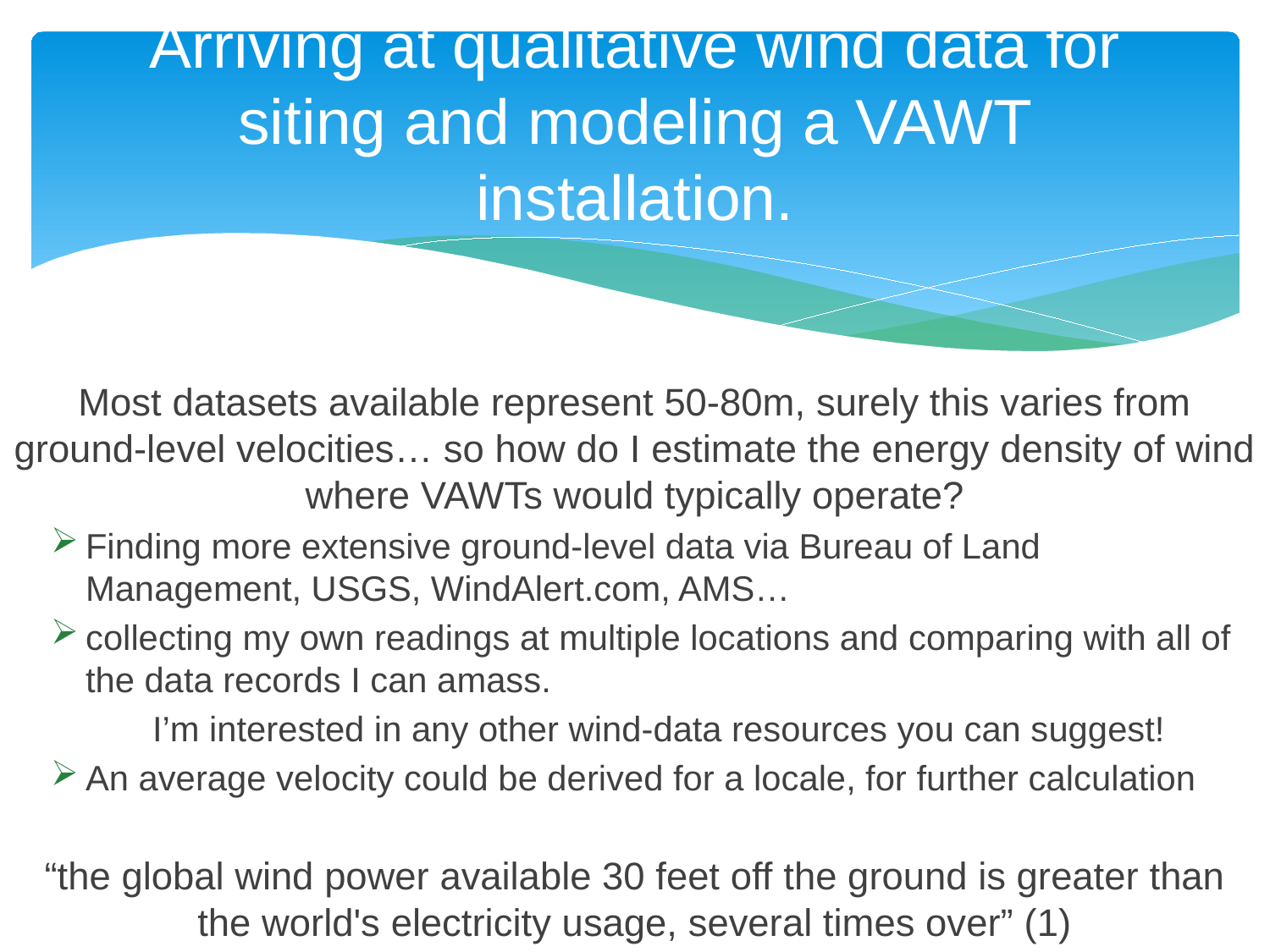

# Arriving at qualitative wind data for siting and modeling a VAWT installation.
Most datasets available represent 50-80m, surely this varies from ground-level velocities… so how do I estimate the energy density of wind where VAWTs would typically operate?
Finding more extensive ground-level data via Bureau of Land Management, USGS, WindAlert.com, AMS…
collecting my own readings at multiple locations and comparing with all of the data records I can amass.
 I’m interested in any other wind-data resources you can suggest!
An average velocity could be derived for a locale, for further calculation

“the global wind power available 30 feet off the ground is greater than the world's electricity usage, several times over” (1)